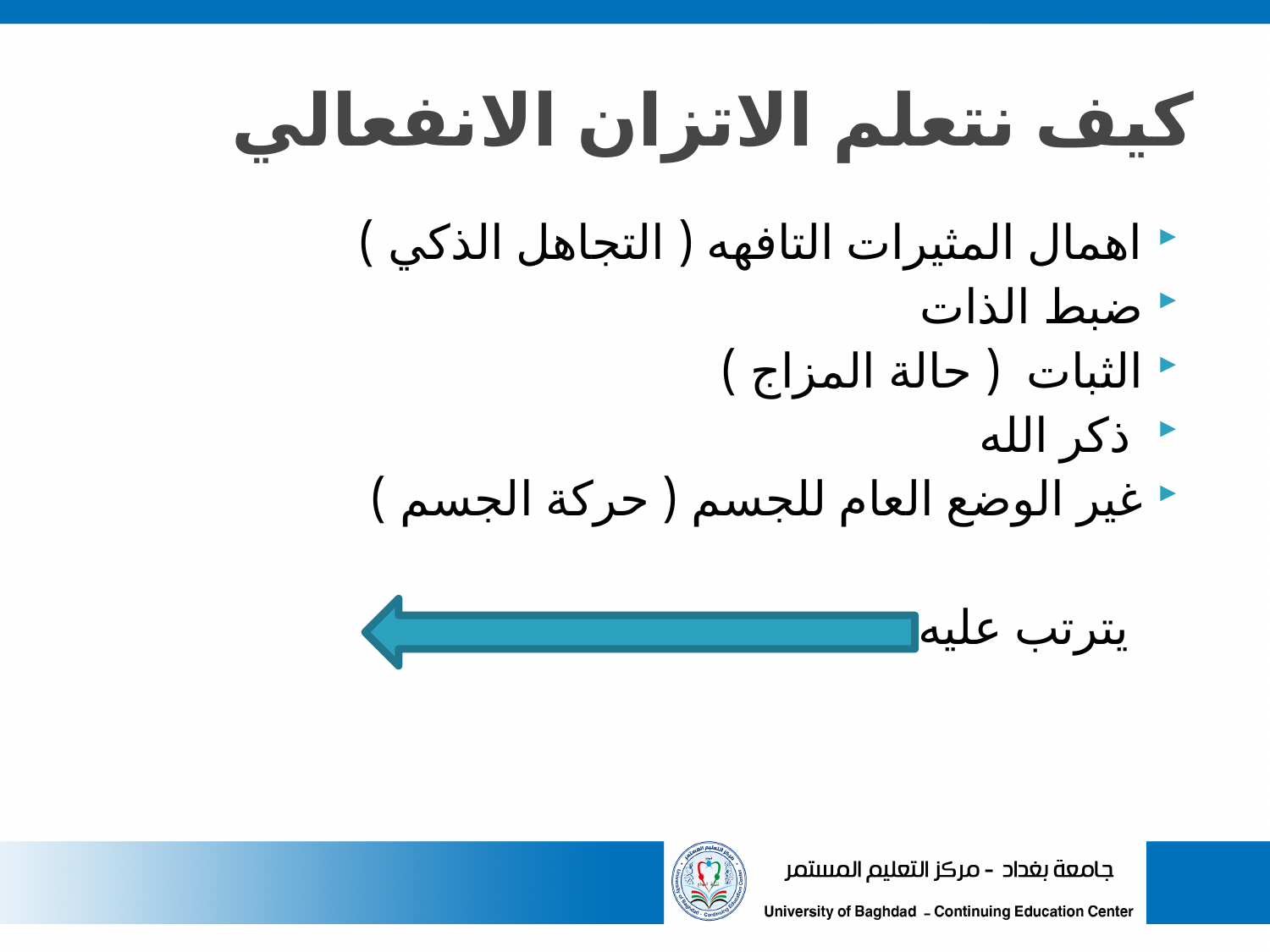

# كيف نتعلم الاتزان الانفعالي
اهمال المثيرات التافهه ( التجاهل الذكي )
ضبط الذات
الثبات  ( حالة المزاج )
 ذكر الله
غير الوضع العام للجسم ( حركة الجسم )

    يترتب عليه